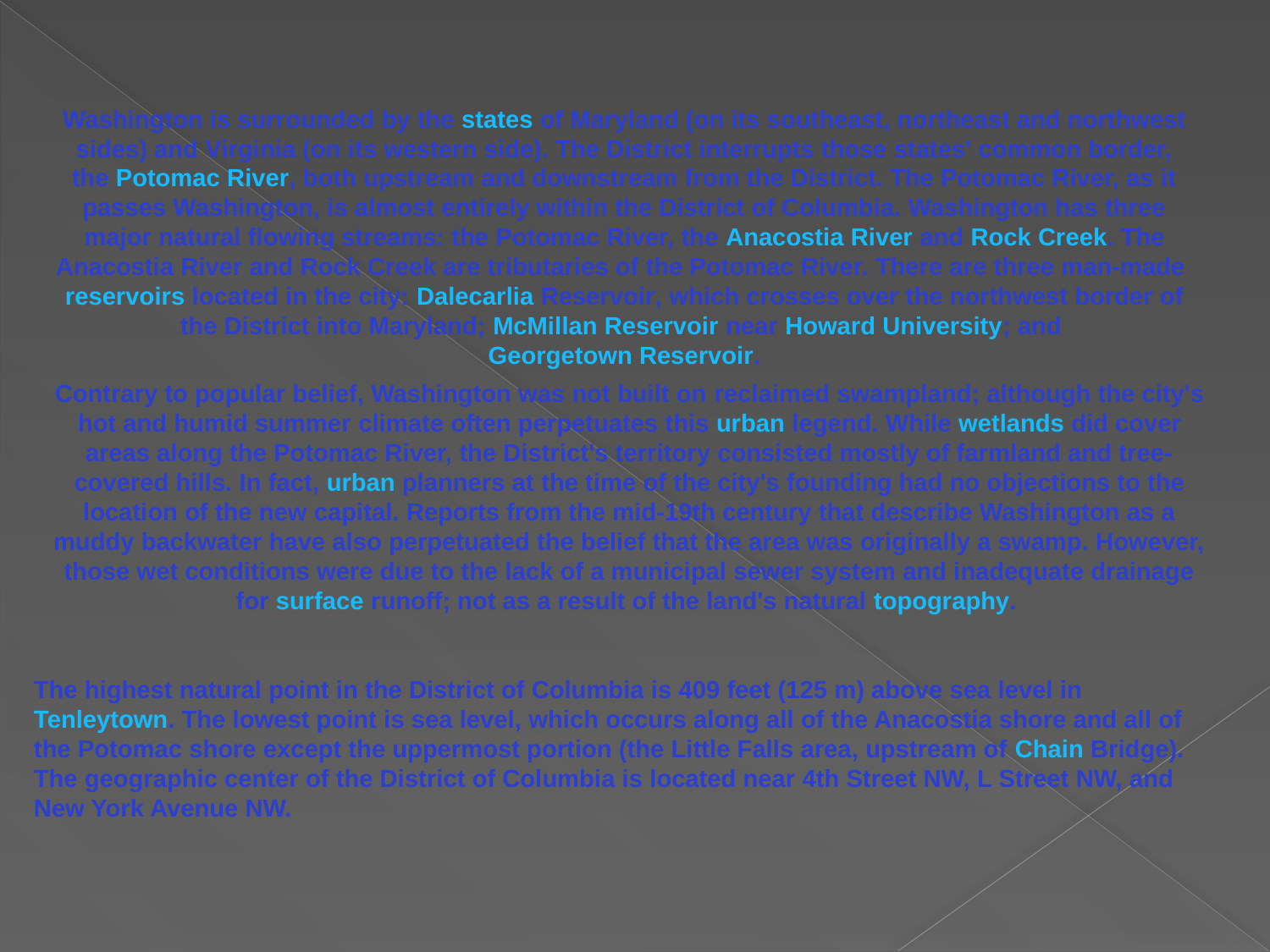

Washington is surrounded by the states of Maryland (on its southeast, northeast and northwest sides) and Virginia (on its western side). The District interrupts those states' common border, the Potomac River, both upstream and downstream from the District. The Potomac River, as it passes Washington, is almost entirely within the District of Columbia. Washington has three major natural flowing streams: the Potomac River, the Anacostia River and Rock Creek. The Anacostia River and Rock Creek are tributaries of the Potomac River. There are three man-made reservoirs located in the city: Dalecarlia Reservoir, which crosses over the northwest border of the District into Maryland; McMillan Reservoir near Howard University; and Georgetown Reservoir.
Contrary to popular belief, Washington was not built on reclaimed swampland; although the city's hot and humid summer climate often perpetuates this urban legend. While wetlands did cover areas along the Potomac River, the District's territory consisted mostly of farmland and tree-covered hills. In fact, urban planners at the time of the city's founding had no objections to the location of the new capital. Reports from the mid-19th century that describe Washington as a muddy backwater have also perpetuated the belief that the area was originally a swamp. However, those wet conditions were due to the lack of a municipal sewer system and inadequate drainage for surface runoff; not as a result of the land's natural topography.
The highest natural point in the District of Columbia is 409 feet (125 m) above sea level in Tenleytown. The lowest point is sea level, which occurs along all of the Anacostia shore and all of the Potomac shore except the uppermost portion (the Little Falls area, upstream of Chain Bridge). The geographic center of the District of Columbia is located near 4th Street NW, L Street NW, and New York Avenue NW.